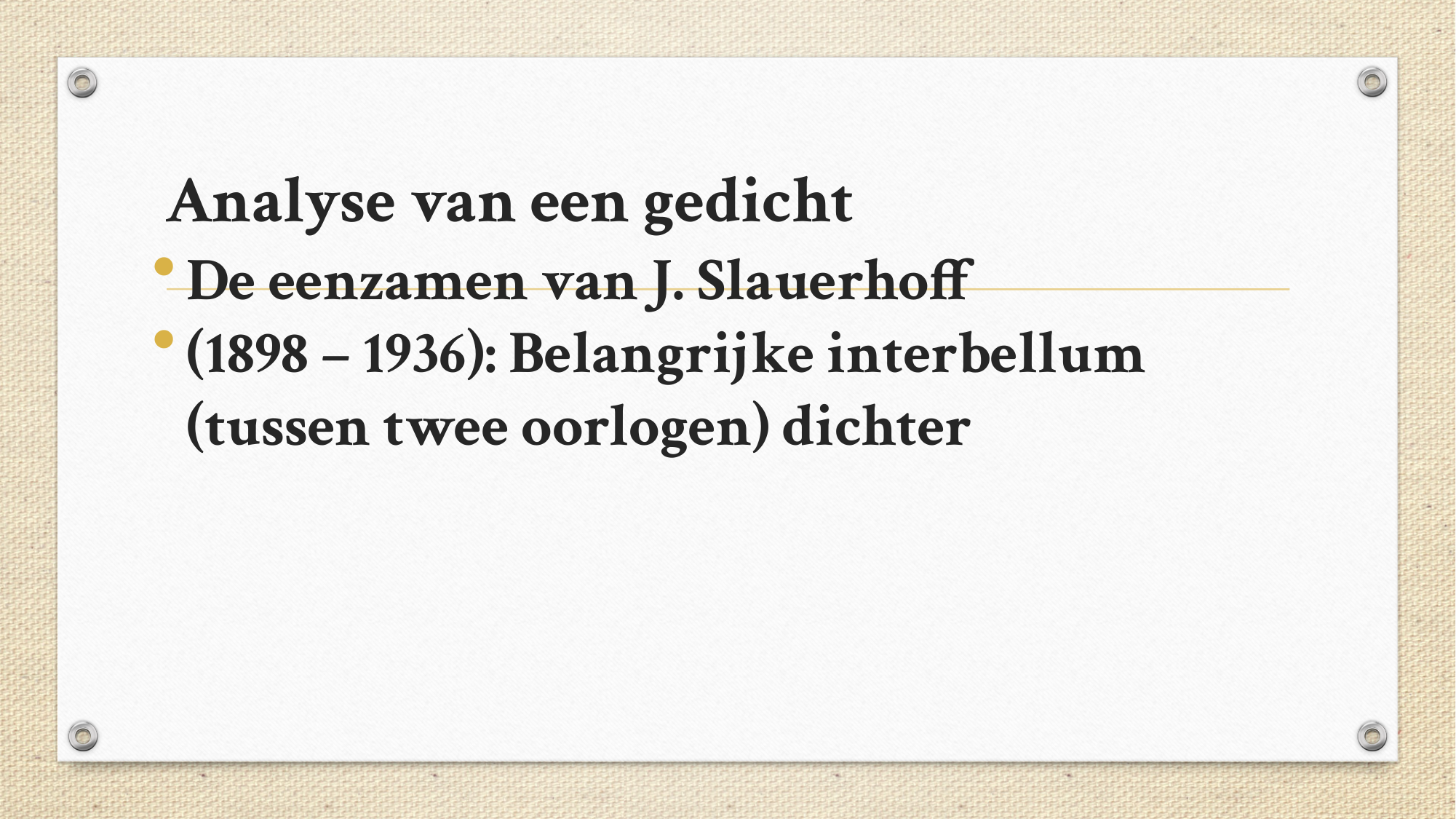

Analyse van een gedicht
De eenzamen van J. Slauerhoff
(1898 – 1936): Belangrijke interbellum (tussen twee oorlogen) dichter